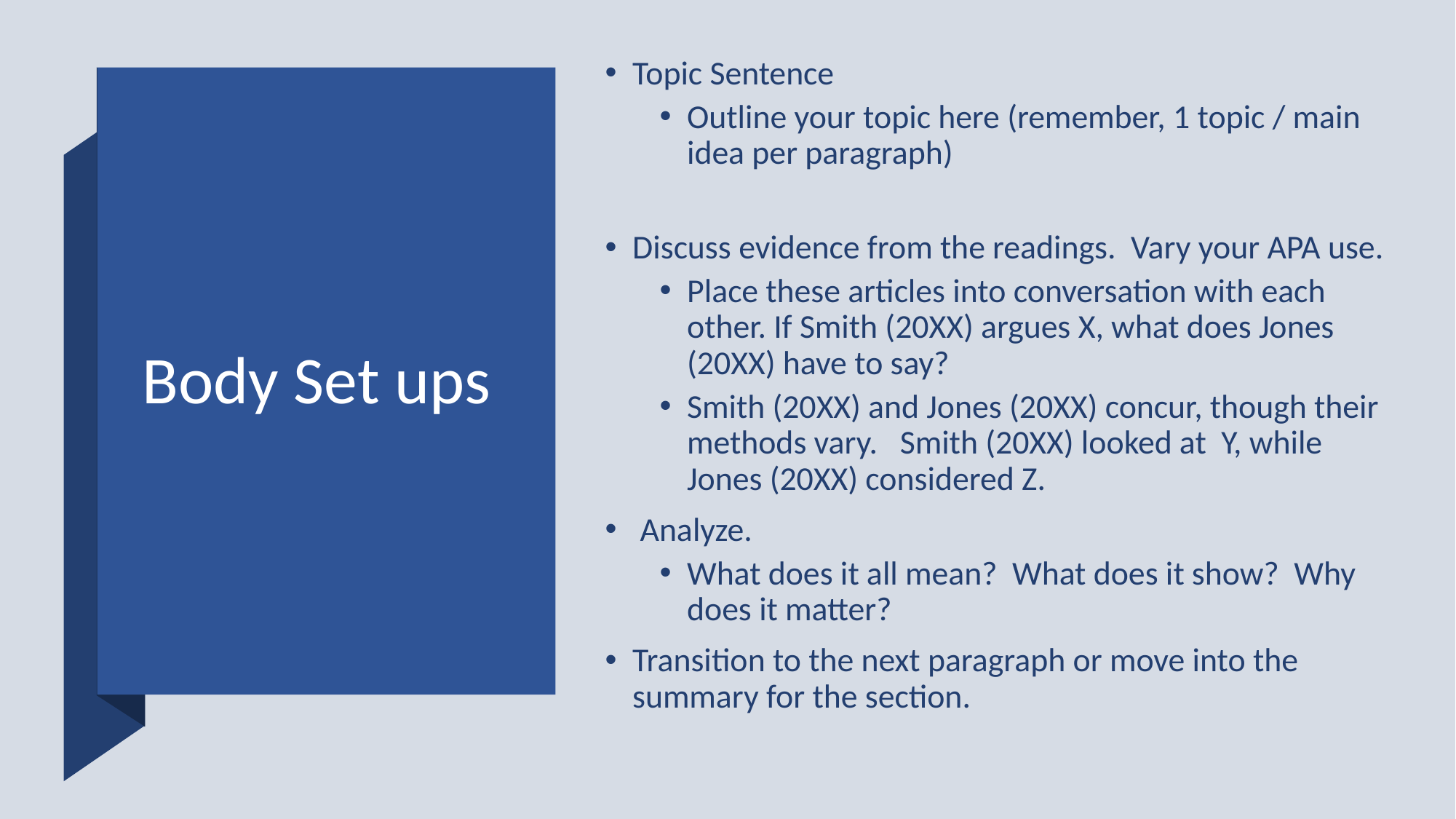

Topic Sentence
Outline your topic here (remember, 1 topic / main idea per paragraph)

Discuss evidence from the readings.  Vary your APA use.
Place these articles into conversation with each other. If Smith (20XX) argues X, what does Jones (20XX) have to say?
Smith (20XX) and Jones (20XX) concur, though their methods vary.   Smith (20XX) looked at  Y, while Jones (20XX) considered Z.
 Analyze.
What does it all mean?  What does it show?  Why does it matter?
Transition to the next paragraph or move into the summary for the section.

# Body Set ups